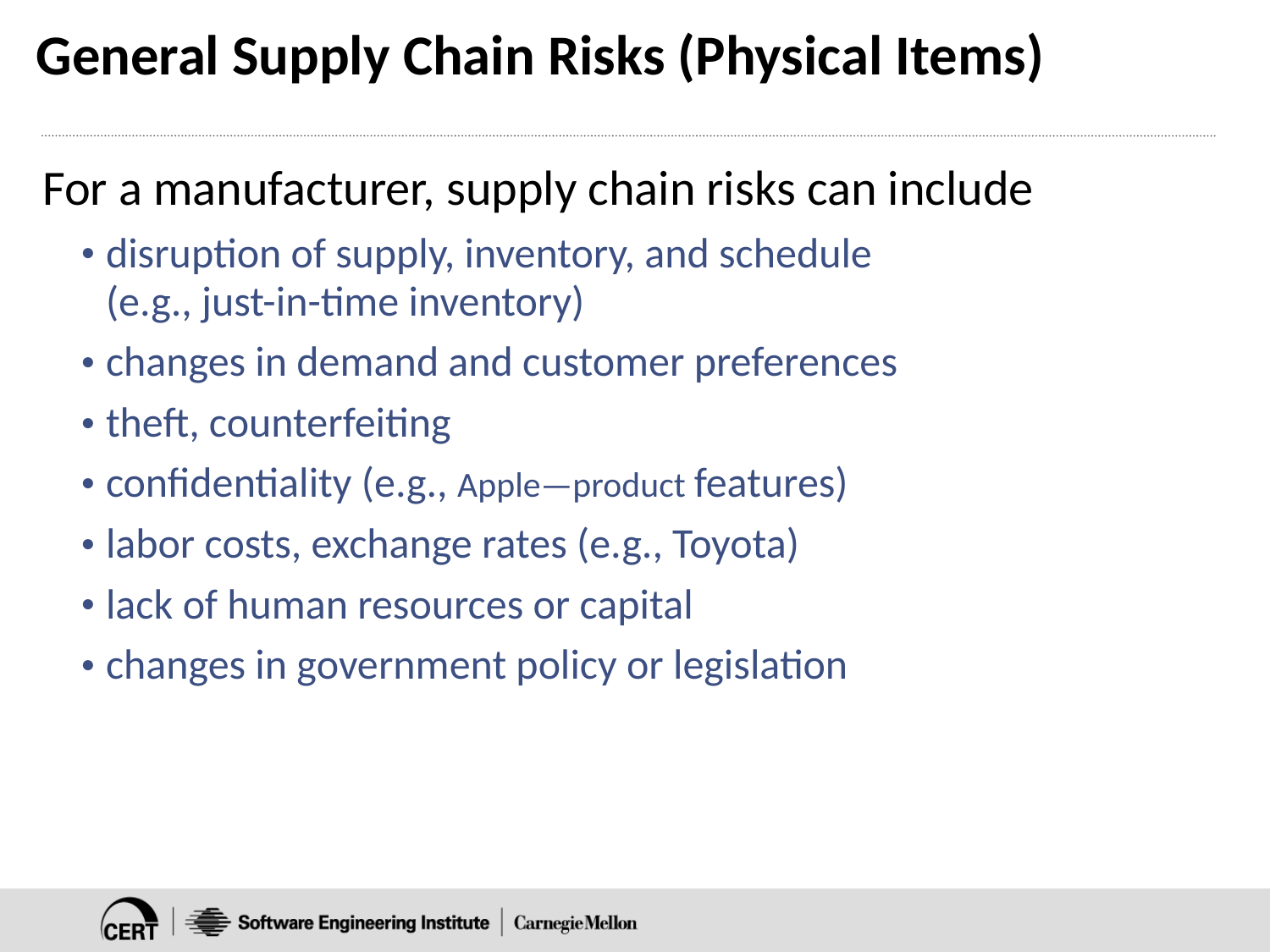

# General Supply Chain Risks (Physical Items)
For a manufacturer, supply chain risks can include
disruption of supply, inventory, and schedule
(e.g., just-in-time inventory)
changes in demand and customer preferences
theft, counterfeiting
confidentiality (e.g., Apple—product features)
labor costs, exchange rates (e.g., Toyota)
lack of human resources or capital
changes in government policy or legislation